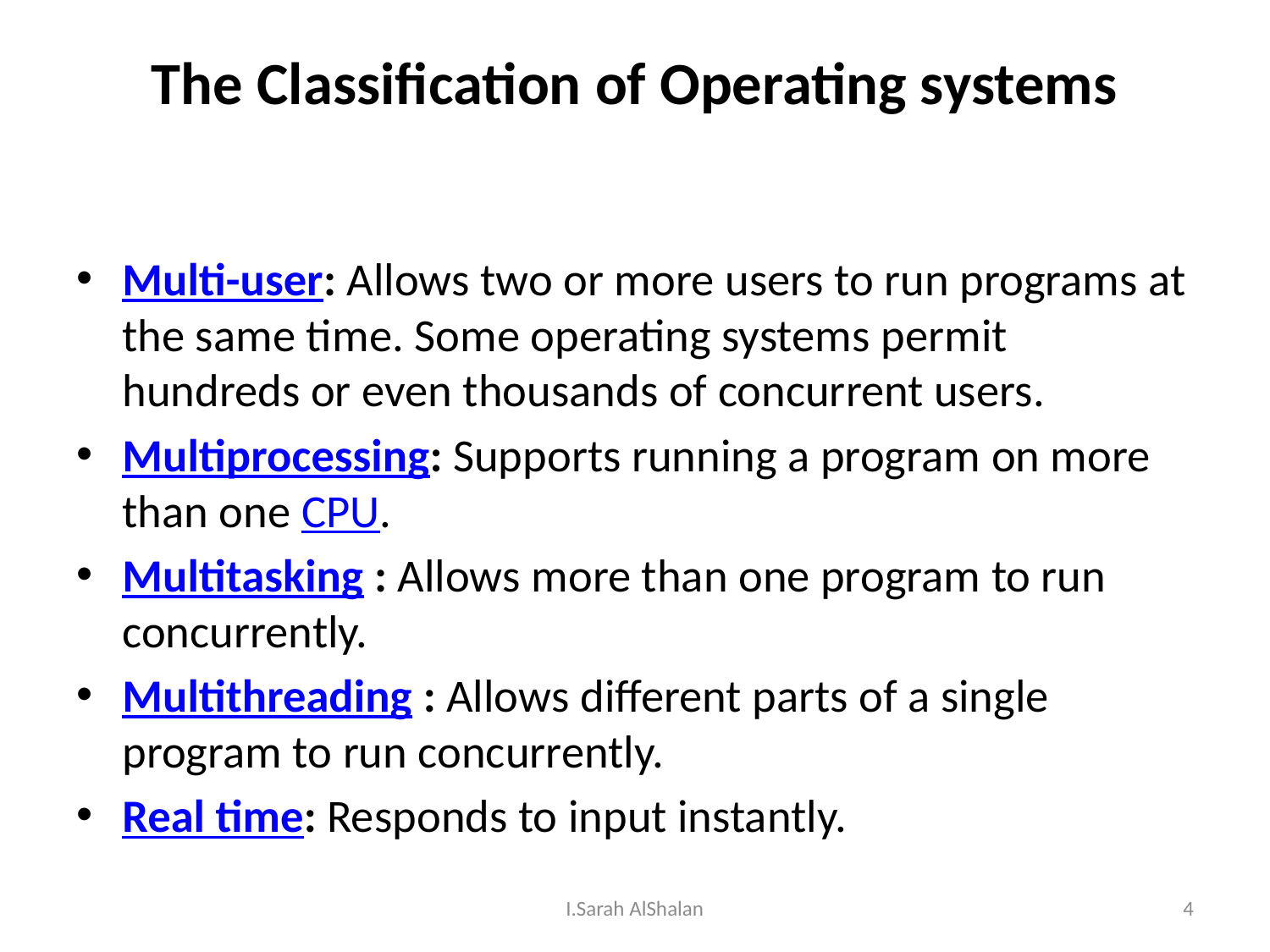

# The Classification of Operating systems
Multi-user: Allows two or more users to run programs at the same time. Some operating systems permit hundreds or even thousands of concurrent users.
Multiprocessing: Supports running a program on more than one CPU.
Multitasking : Allows more than one program to run concurrently.
Multithreading : Allows different parts of a single program to run concurrently.
Real time: Responds to input instantly.
I.Sarah AlShalan
4